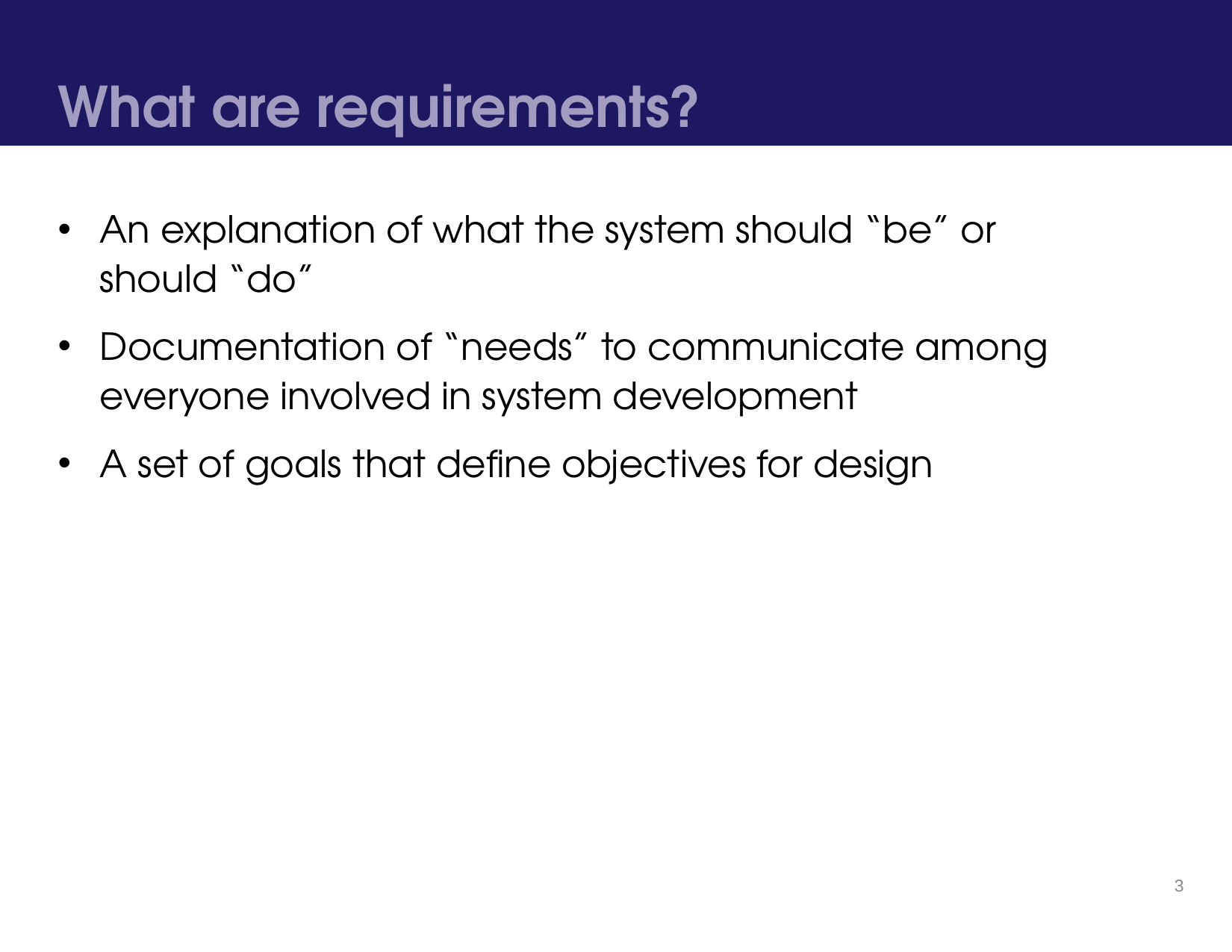

# What are requirements?
An explanation of what the system should “be” or should “do”
Documentation of “needs” to communicate among everyone involved in system development
A set of goals that define objectives for design
3